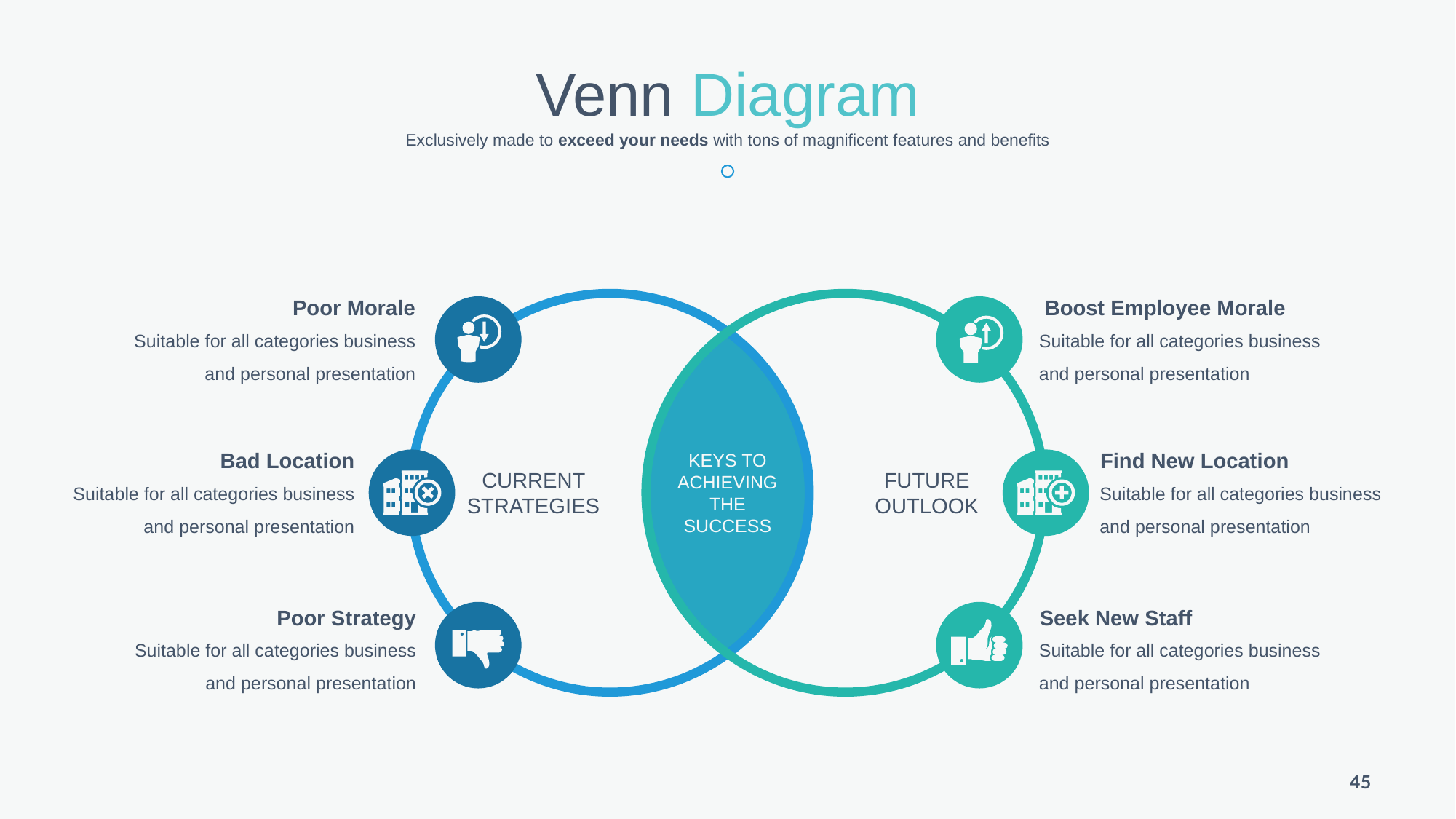

Venn Diagram
Exclusively made to exceed your needs with tons of magnificent features and benefits

Poor Morale
Suitable for all categories business and personal presentation
Boost Employee Morale
Suitable for all categories business and personal presentation

Bad Location
Suitable for all categories business and personal presentation
Find New Location
Suitable for all categories business and personal presentation
KEYS TO ACHIEVING THE SUCCESS

CURRENT STRATEGIES
FUTURE OUTLOOK

Poor Strategy
Suitable for all categories business and personal presentation
Seek New Staff
Suitable for all categories business and personal presentation